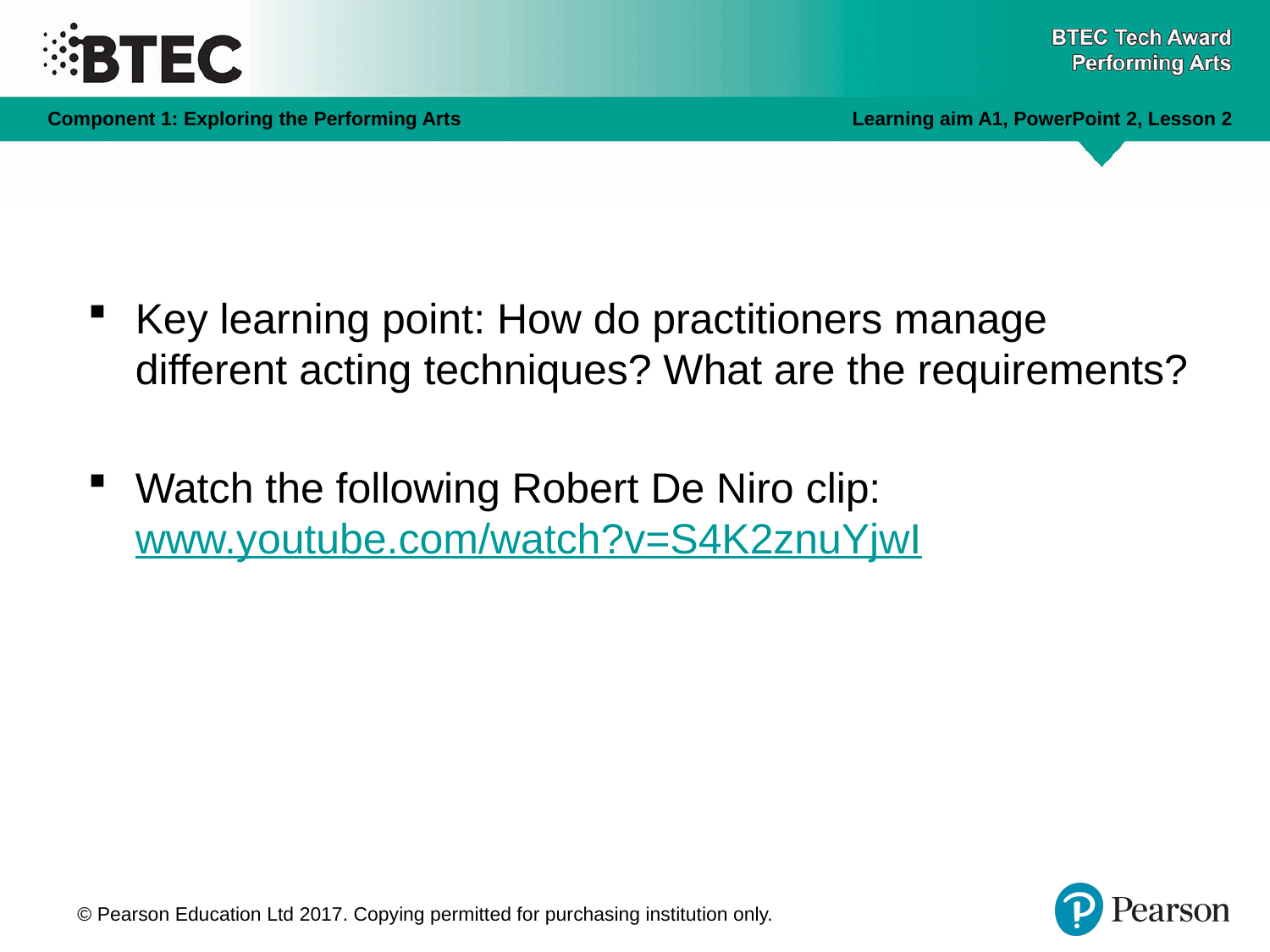

Key learning point: How do practitioners manage different acting techniques? What are the requirements?

Watch the following Robert De Niro clip: www.youtube.com/watch?v=S4K2znuYjwI

© Pearson Education Ltd 2017. Copying permitted for purchasing institution only.